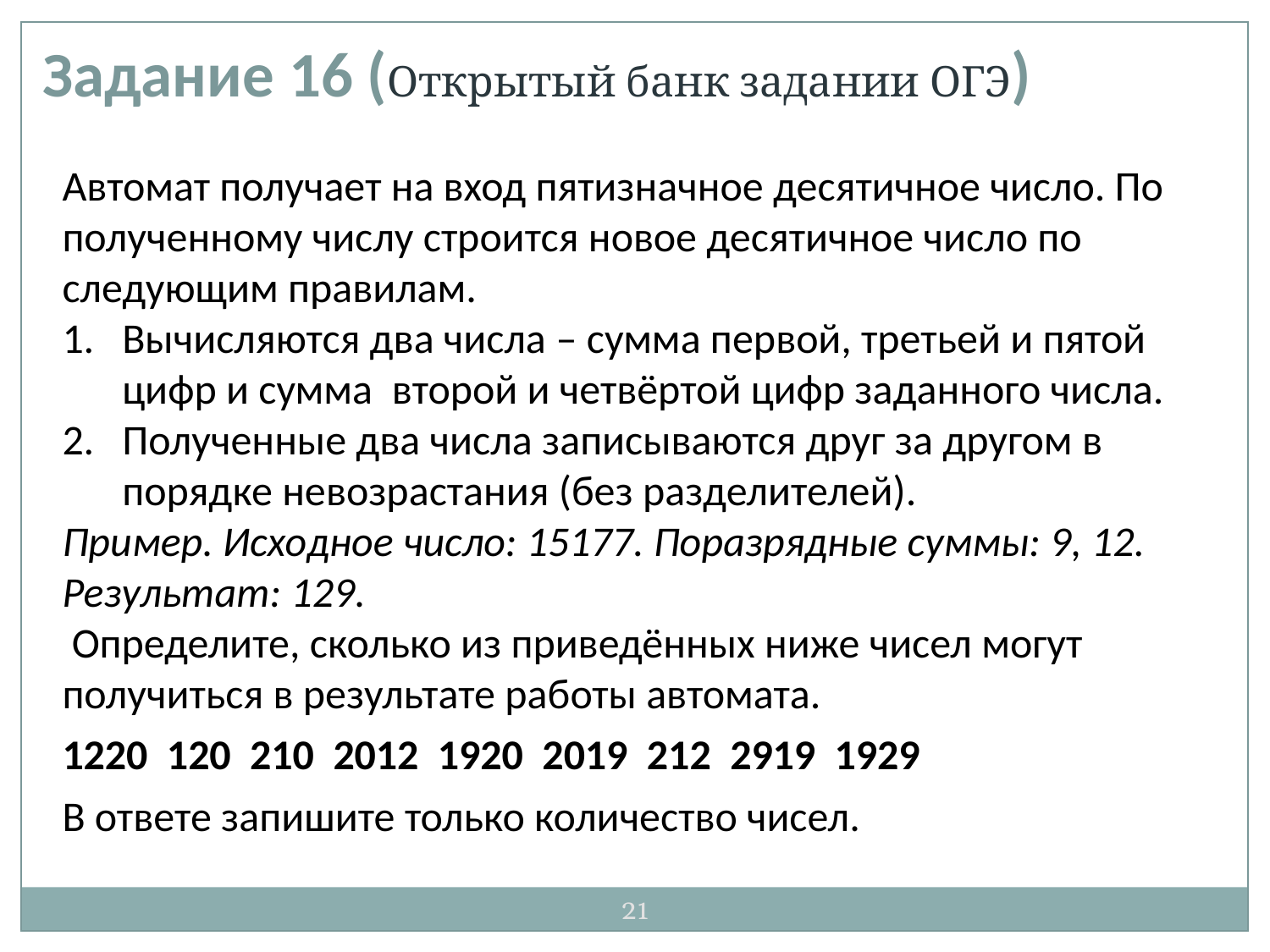

Задание 16 (Открытый банк задании ОГЭ)
Автомат получает на вход пятизначное десятичное число. По полученному числу строится новое десятичное число по следующим правилам.
Вычисляются два числа – сумма первой, третьей и пятой цифр и сумма  второй и четвёртой цифр заданного числа.
Полученные два числа записываются друг за другом в порядке невозрастания (без разделителей).
Пример. Исходное число: 15177. Поразрядные суммы: 9, 12. Результат: 129.
 Определите, сколько из приведённых ниже чисел могут получиться в результате работы автомата.
1220  120  210  2012  1920  2019  212  2919  1929
В ответе запишите только количество чисел.
21